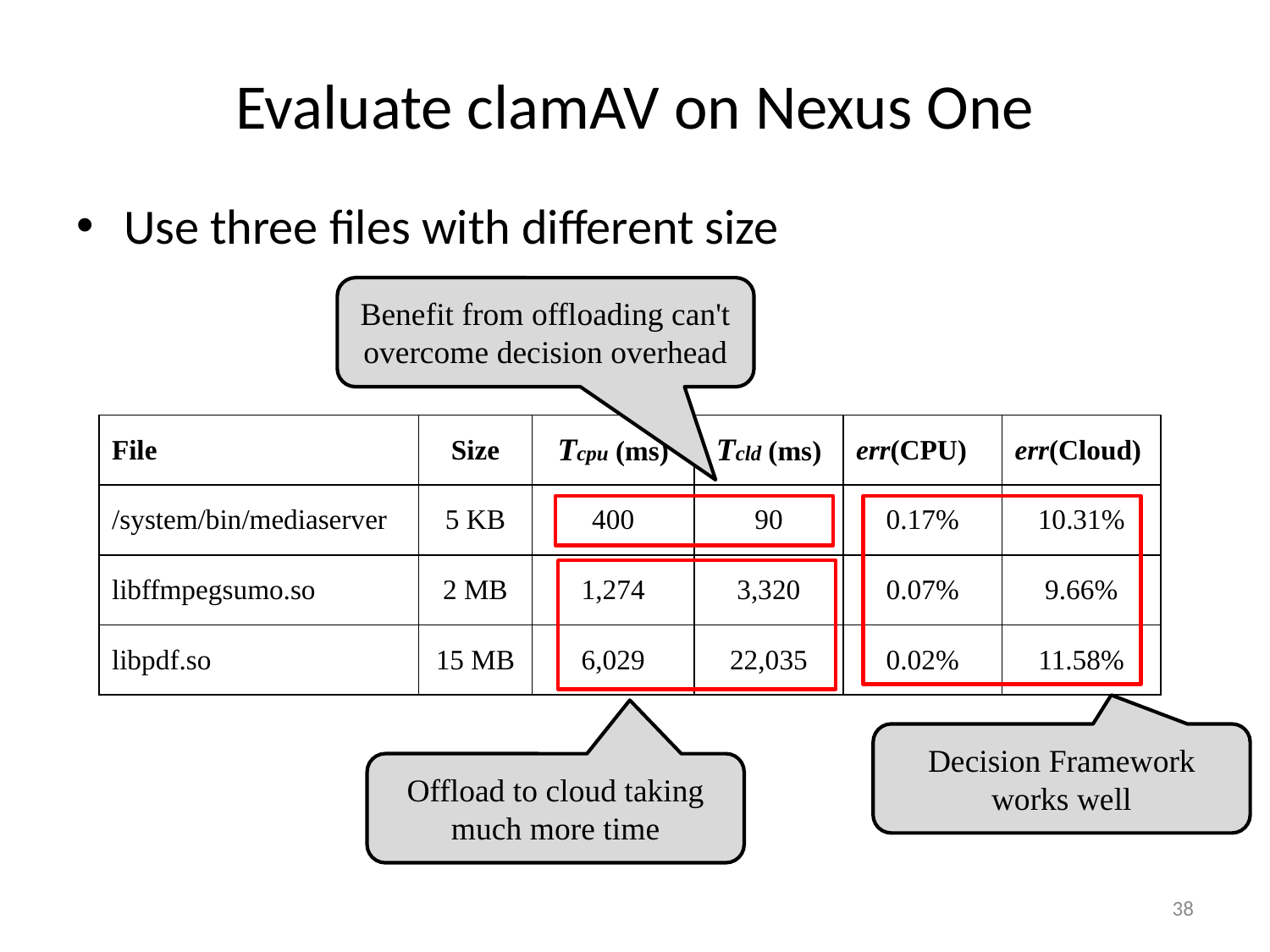

# Evaluate clamAV on Nexus One
Use three files with different size
Benefit from offloading can't overcome decision overhead
| File | Size | Tcpu (ms) | Tcld (ms) | err(CPU) | err(Cloud) |
| --- | --- | --- | --- | --- | --- |
| /system/bin/mediaserver | 5 KB | 400 | 90 | 0.17% | 10.31% |
| libffmpegsumo.so | 2 MB | 1,274 | 3,320 | 0.07% | 9.66% |
| libpdf.so | 15 MB | 6,029 | 22,035 | 0.02% | 11.58% |

Decision Framework works well
Offload to cloud taking much more time
38